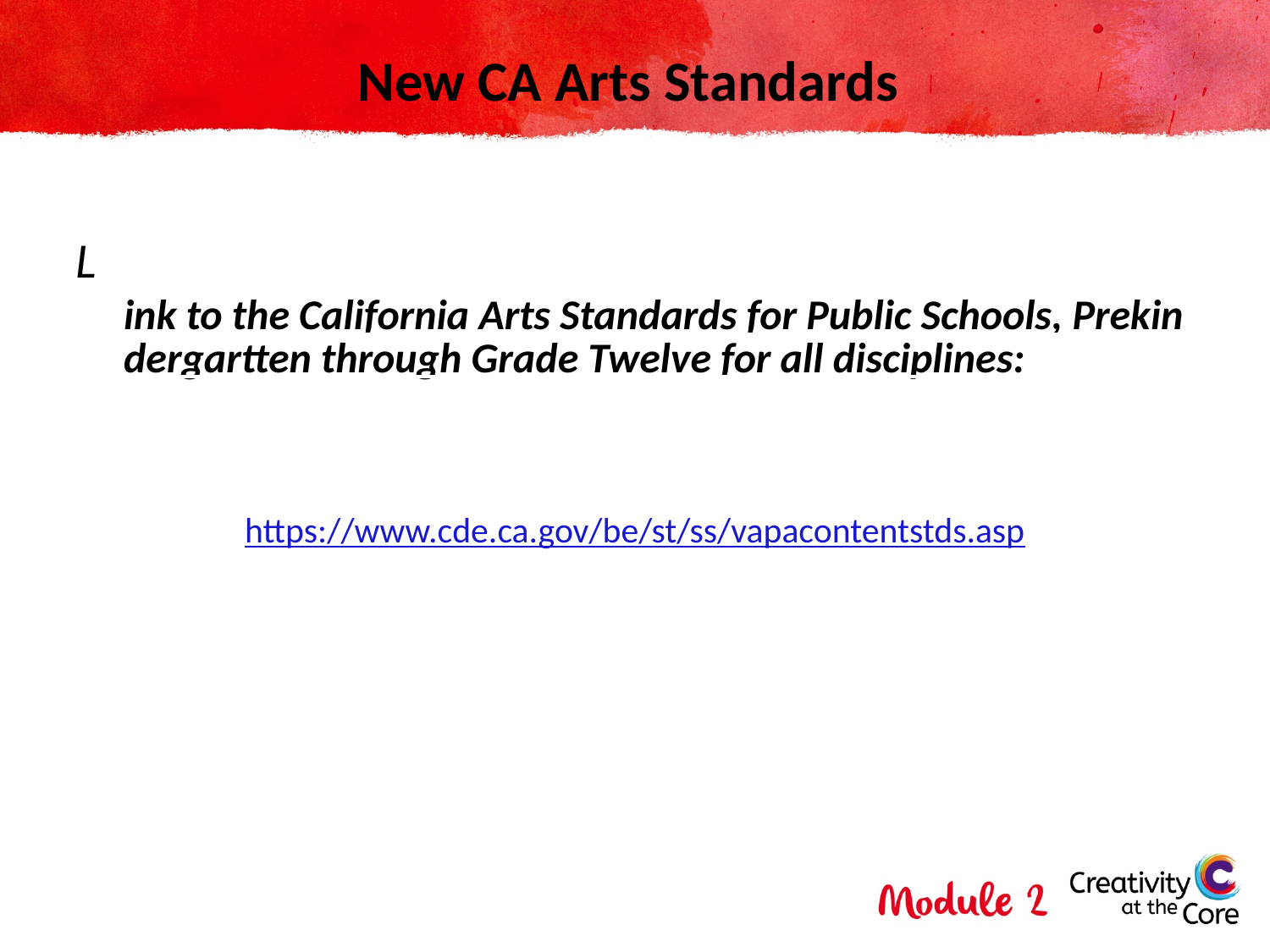

# New CA Arts Standards
Link to the California Arts Standards for Public Schools, Prekindergartten through Grade Twelve for all disciplines:

https://www.cde.ca.gov/be/st/ss/vapacontentstds.asp